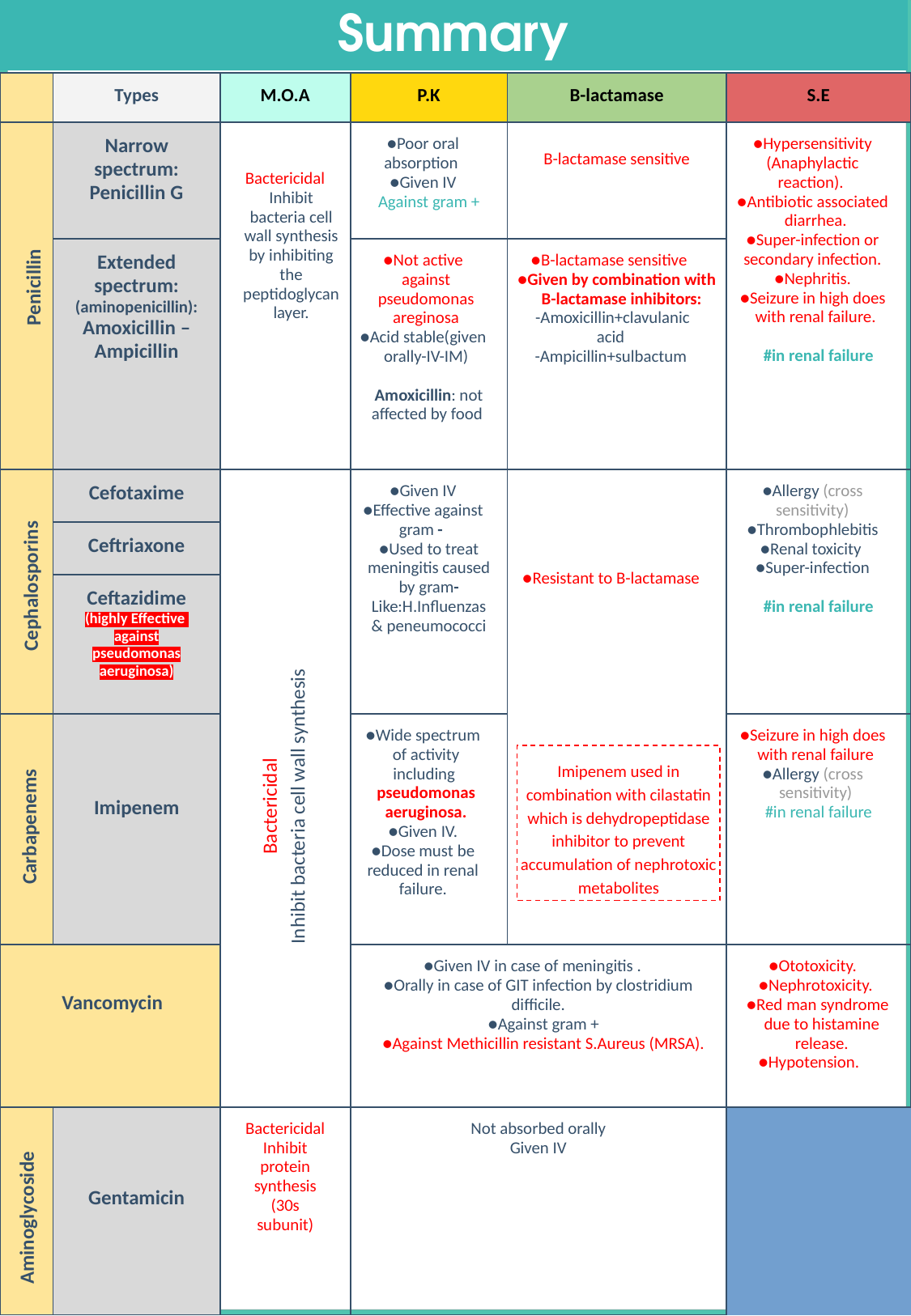

Summary
|  | Types | M.O.A | P.K | B-lactamase |  | S.E |
| --- | --- | --- | --- | --- | --- | --- |
|  | Narrow spectrum: Penicillin G | Bactericidal Inhibit bacteria cell wall synthesis by inhibiting the peptidoglycan layer. | Poor oral absorption Given IV Against gram + | B-lactamase sensitive |  | Hypersensitivity (Anaphylactic reaction). Antibiotic associated diarrhea. Super-infection or secondary infection. Nephritis. Seizure in high does with renal failure. #in renal failure |
|  | Extended spectrum: (aminopenicillin): Amoxicillin – Ampicillin |  | Not active against pseudomonas areginosa Acid stable(given orally-IV-IM) Amoxicillin: not affected by food | B-lactamase sensitive Given by combination with B-lactamase inhibitors: -Amoxicillin+clavulanic acid -Ampicillin+sulbactum |  |  |
|  | Cefotaxime |  | Given IV Effective against gram - Used to treat meningitis caused by gram- Like:H.Influenzas & peneumococci | Resistant to B-lactamase |  | Allergy (cross sensitivity) Thrombophlebitis Renal toxicity Super-infection #in renal failure |
|  | Ceftriaxone |  |  |  |  |  |
|  | Ceftazidime (highly Effective against pseudomonas aeruginosa) |  |  |  |  |  |
|  | Imipenem |  | Wide spectrum of activity including pseudomonas aeruginosa. Given IV. Dose must be reduced in renal failure. |  |  | Seizure in high does with renal failure Allergy (cross sensitivity) #in renal failure |
| Vancomycin |  |  | Given IV in case of meningitis . Orally in case of GIT infection by clostridium difficile. Against gram + Against Methicillin resistant S.Aureus (MRSA). |  |  | Ototoxicity. Nephrotoxicity. Red man syndrome due to histamine release. Hypotension. |
|  | Gentamicin | Bactericidal Inhibit protein synthesis (30s subunit) | Not absorbed orally Given IV |  |  | Ototoxicity Nephrotoxicity Neuromuscular blockade C.I in patient with myasthenia gravis and with muscle relaxant |
Penicillin
Cephalosporins
Imipenem used in combination with cilastatin which is dehydropeptidase inhibitor to prevent accumulation of nephrotoxic metabolites

Bactericidal
Inhibit bacteria cell wall synthesis
Carbapenems
Aminoglycoside